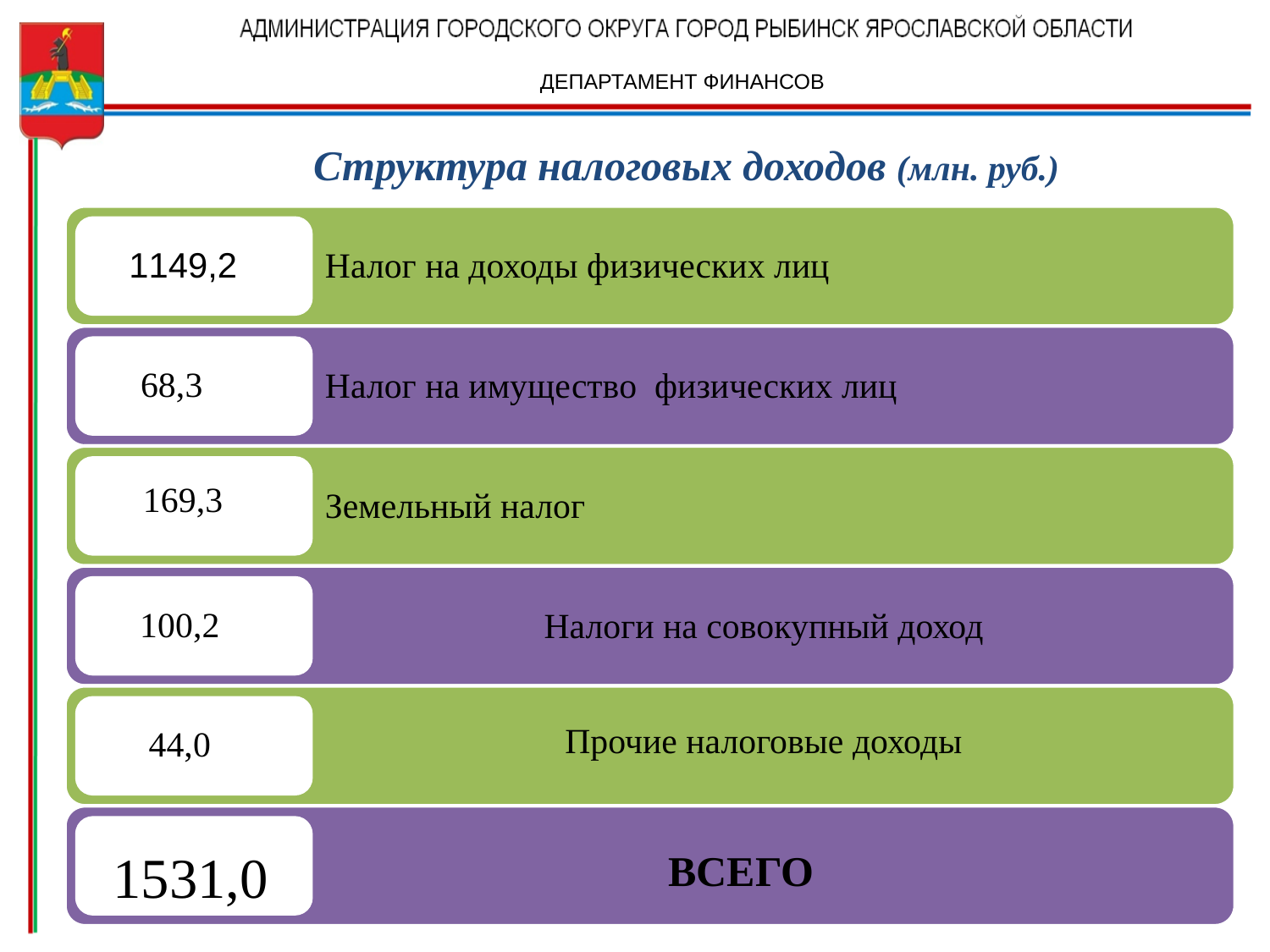

ДЕПАРТАМЕНТ ФИНАНСОВ
Структура налоговых доходов (млн. руб.)
Налог на доходы физических лиц
Налог на имущество  физических лиц
Земельный налог
1149,2
68,3
169,3
100,2
Налоги на совокупный доход
Прочие налоговые доходы
44,0

1531,0
ВСЕГО